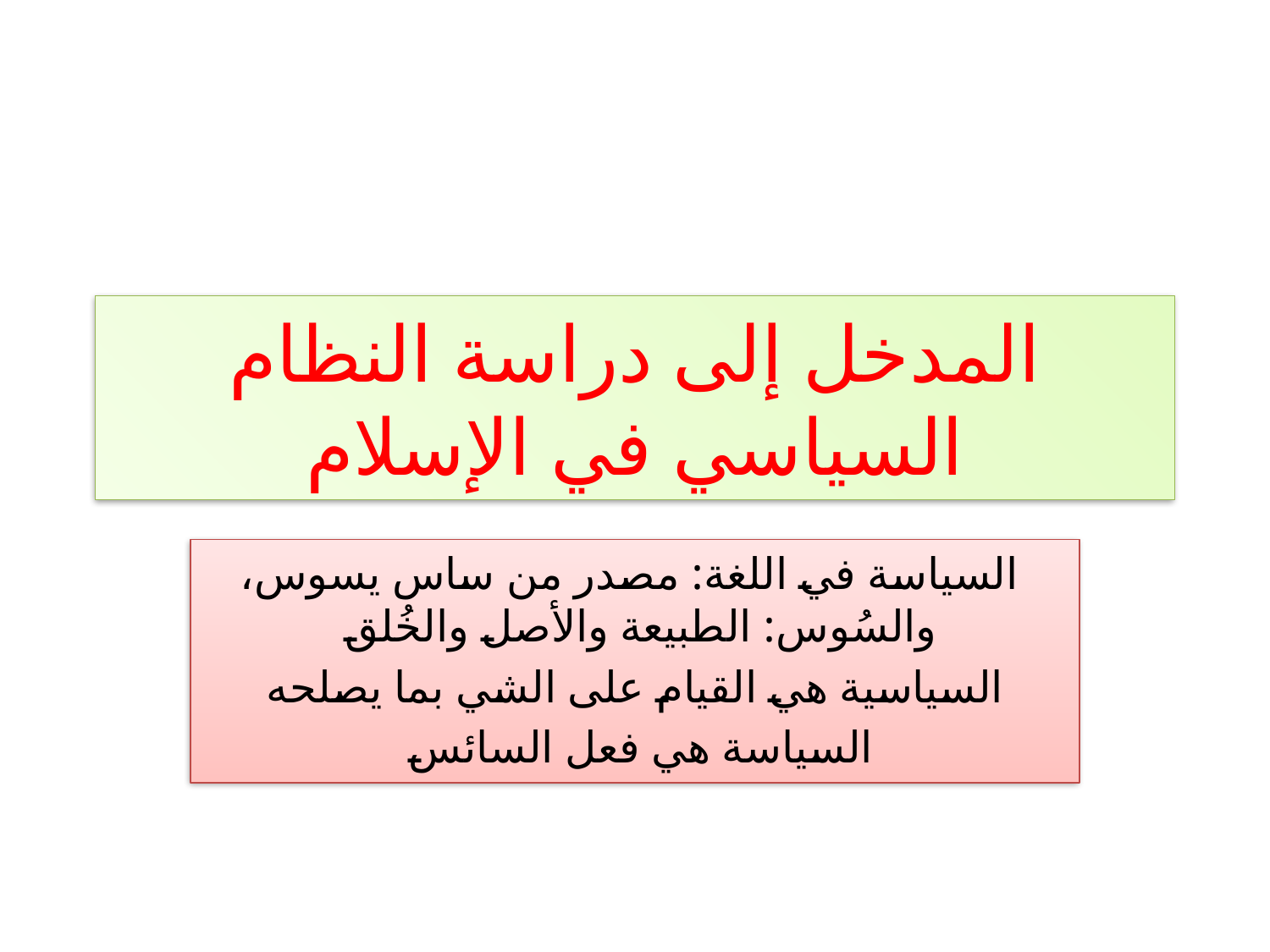

# المدخل إلى دراسة النظام السياسي في الإسلام
 السياسة في اللغة: مصدر من ساس يسوس، والسُوس: الطبيعة والأصل والخُلق
السياسية هي القيام على الشي بما يصلحه
السياسة هي فعل السائس